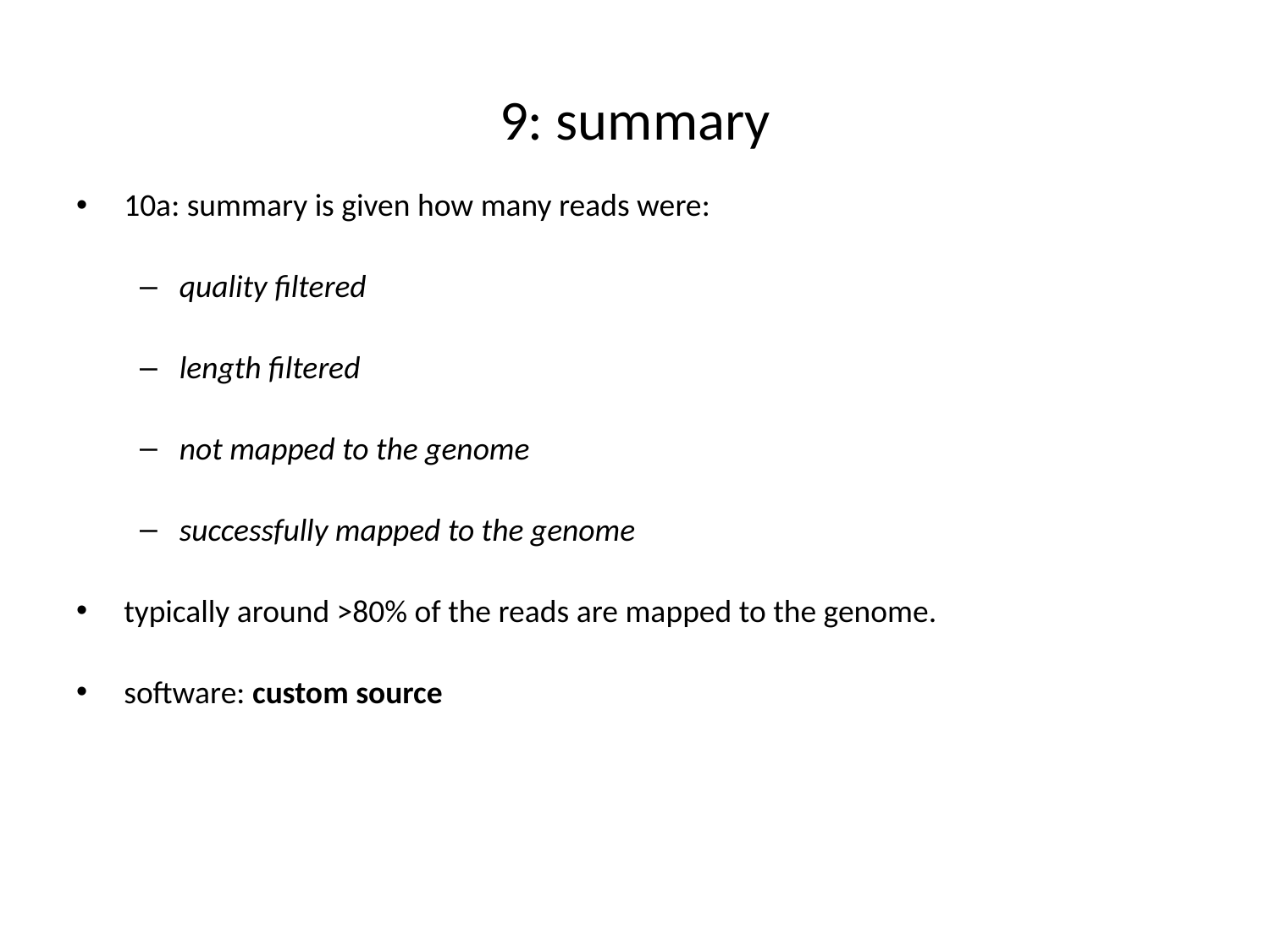

# 9: summary
10a: summary is given how many reads were:

quality filtered

length filtered

not mapped to the genome

successfully mapped to the genome

typically around >80% of the reads are mapped to the genome.

software: custom source